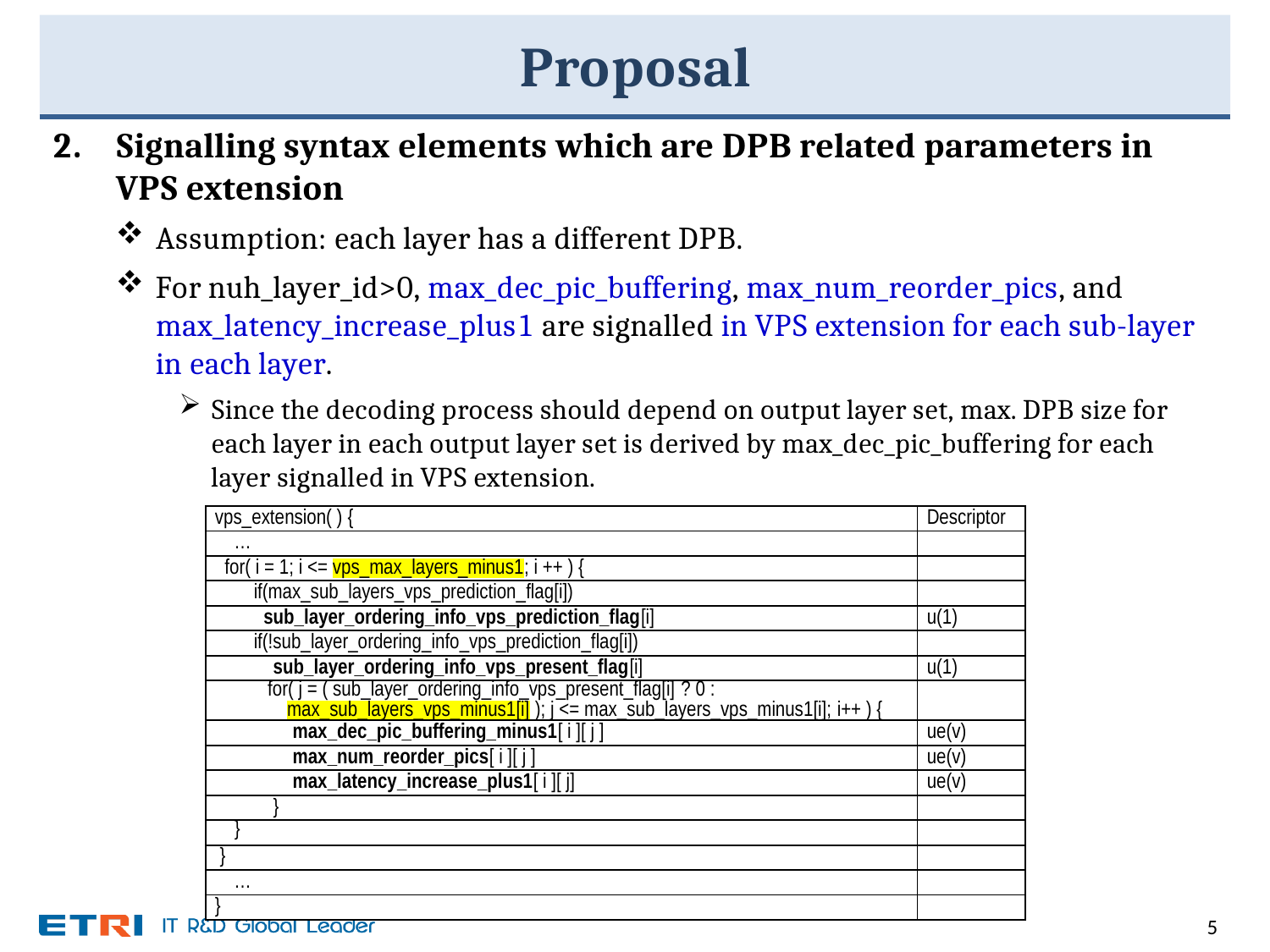

# Proposal
Signalling syntax elements which are DPB related parameters in VPS extension
Assumption: each layer has a different DPB.
For nuh_layer_id>0, max_dec_pic_buffering, max_num_reorder_pics, and max_latency_increase_plus1 are signalled in VPS extension for each sub-layer in each layer.
Since the decoding process should depend on output layer set, max. DPB size for each layer in each output layer set is derived by max_dec_pic_buffering for each layer signalled in VPS extension.
| vps\_extension( ) { | Descriptor |
| --- | --- |
| … |  |
| for( i = 1; i <= vps\_max\_layers\_minus1; i ++ ) { |  |
| if(max\_sub\_layers\_vps\_prediction\_flag[i]) |  |
| sub\_layer\_ordering\_info\_vps\_prediction\_flag[i] | u(1) |
| if(!sub\_layer\_ordering\_info\_vps\_prediction\_flag[i]) |  |
| sub\_layer\_ordering\_info\_vps\_present\_flag[i] | u(1) |
| for( j = ( sub\_layer\_ordering\_info\_vps\_present\_flag[i] ? 0 : max\_sub\_layers\_vps\_minus1[i] ); j <= max\_sub\_layers\_vps\_minus1[i]; i++ ) { |  |
| max\_dec\_pic\_buffering\_minus1[ i ][ j ] | ue(v) |
| max\_num\_reorder\_pics[ i ][ j ] | ue(v) |
| max\_latency\_increase\_plus1[ i ][ j] | ue(v) |
| } |  |
| } |  |
| } |  |
| … |  |
| } |  |
5